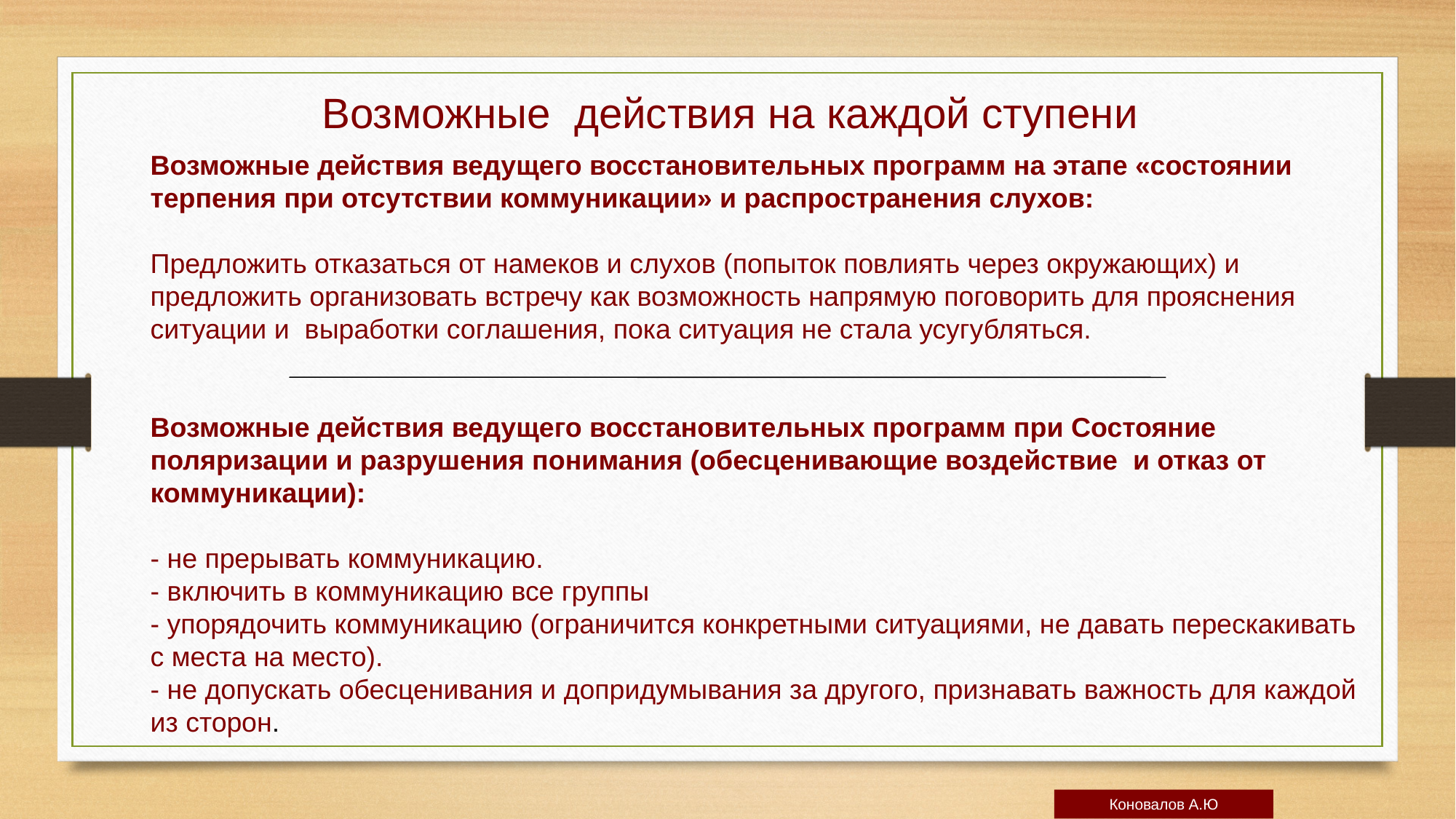

Возможные  действия на каждой ступени
Возможные действия ведущего восстановительных программ на этапе «состоянии терпения при отсутствии коммуникации» и распространения слухов:

Предложить отказаться от намеков и слухов (попыток повлиять через окружающих) и предложить организовать встречу как возможность напрямую поговорить для прояснения ситуации и  выработки соглашения, пока ситуация не стала усугубляться.

Возможные действия ведущего восстановительных программ при Состояние  поляризации и разрушения понимания (обесценивающие воздействие  и отказ от коммуникации):

- не прерывать коммуникацию.
- включить в коммуникацию все группы
- упорядочить коммуникацию (ограничится конкретными ситуациями, не давать перескакивать   с места на место).
- не допускать обесценивания и допридумывания за другого, признавать важность для каждой из сторон.

Коновалов А.Ю